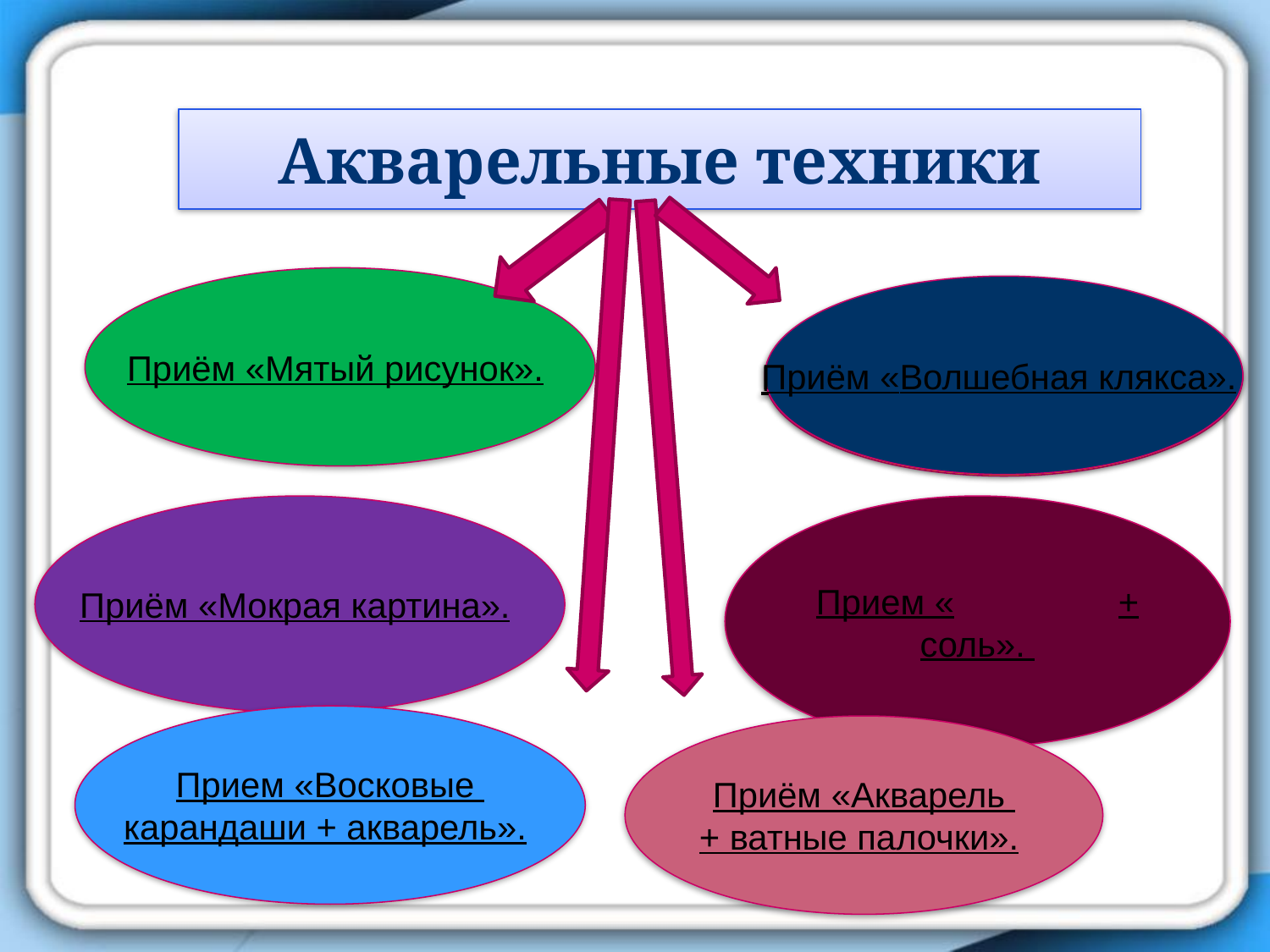

Акварельные техники

Приём «Мятый рисунок».
Приём «Волшебная клякса».
Приём «Волшебная клякса».
Приём «Мокрая картина».
Прием «Акварель + соль».
Прием «Восковые
карандаши + акварель».
Приём «Акварель
+ ватные палочки».